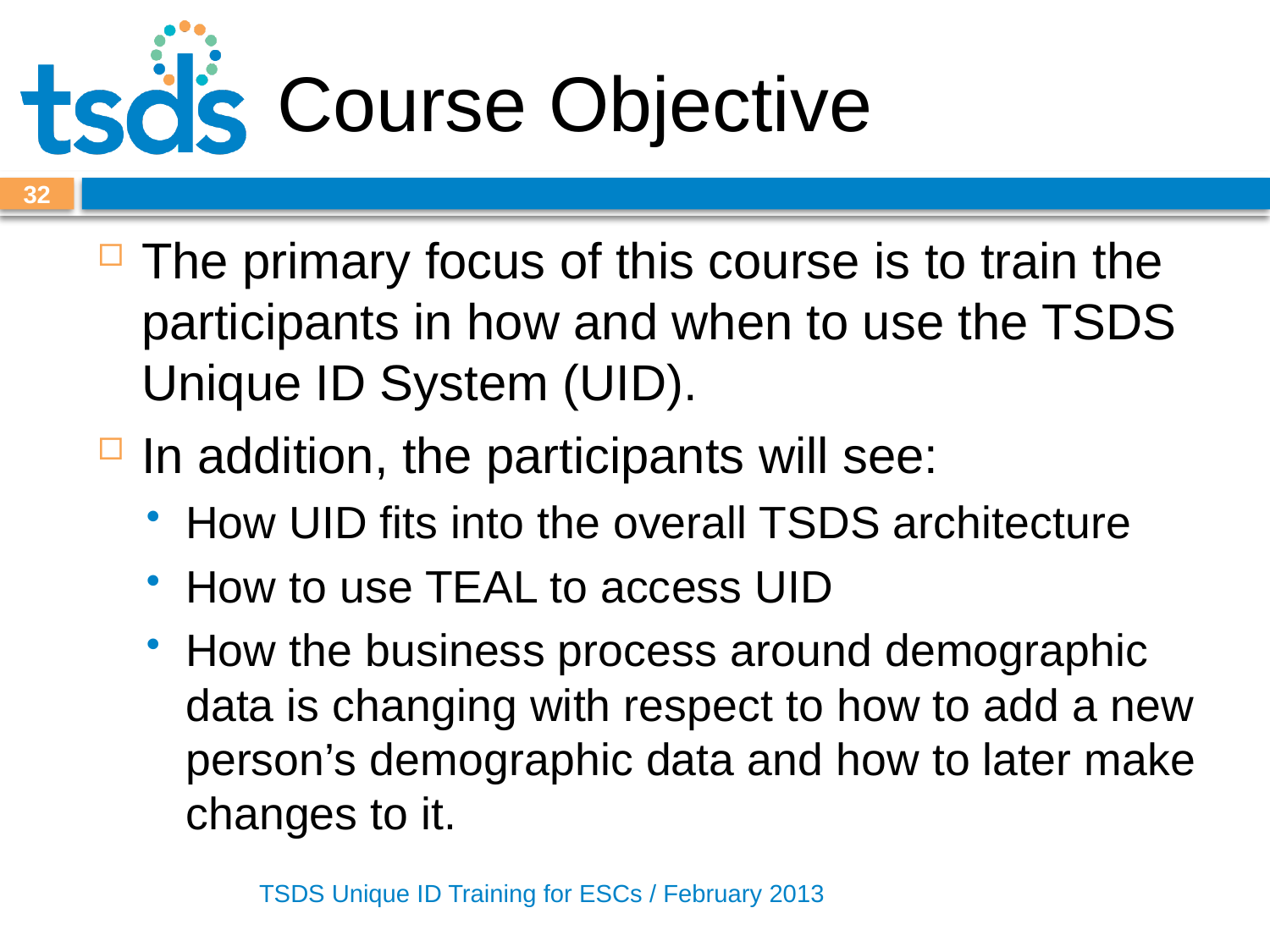

# Course Objective
32
The primary focus of this course is to train the participants in how and when to use the TSDS Unique ID System (UID).
In addition, the participants will see:
How UID fits into the overall TSDS architecture
How to use TEAL to access UID
How the business process around demographic data is changing with respect to how to add a new person’s demographic data and how to later make changes to it.

TSDS Unique ID Training for ESCs / February 2013